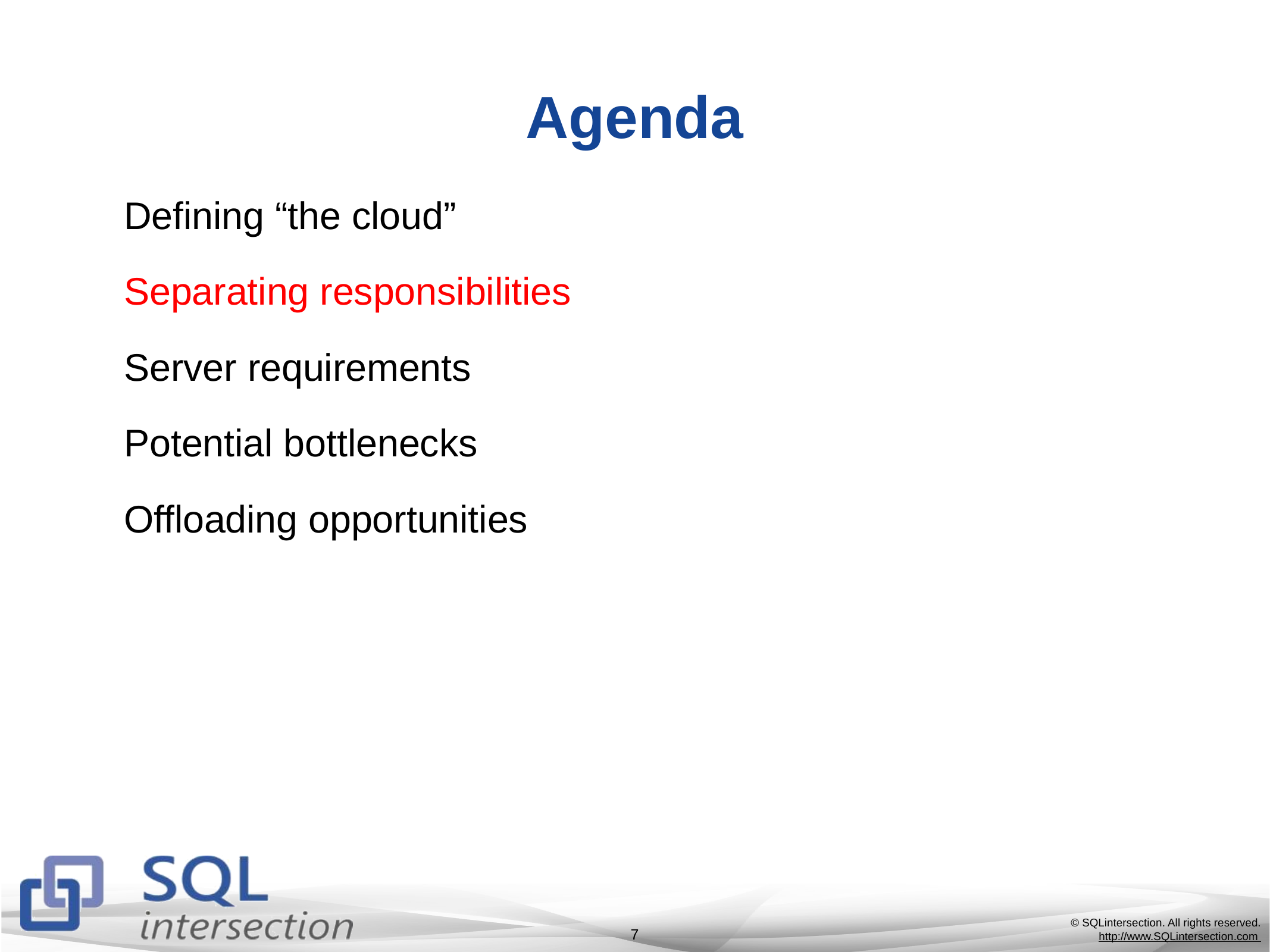

# Agenda
Defining “the cloud”
Separating responsibilities
Server requirements
Potential bottlenecks
Offloading opportunities